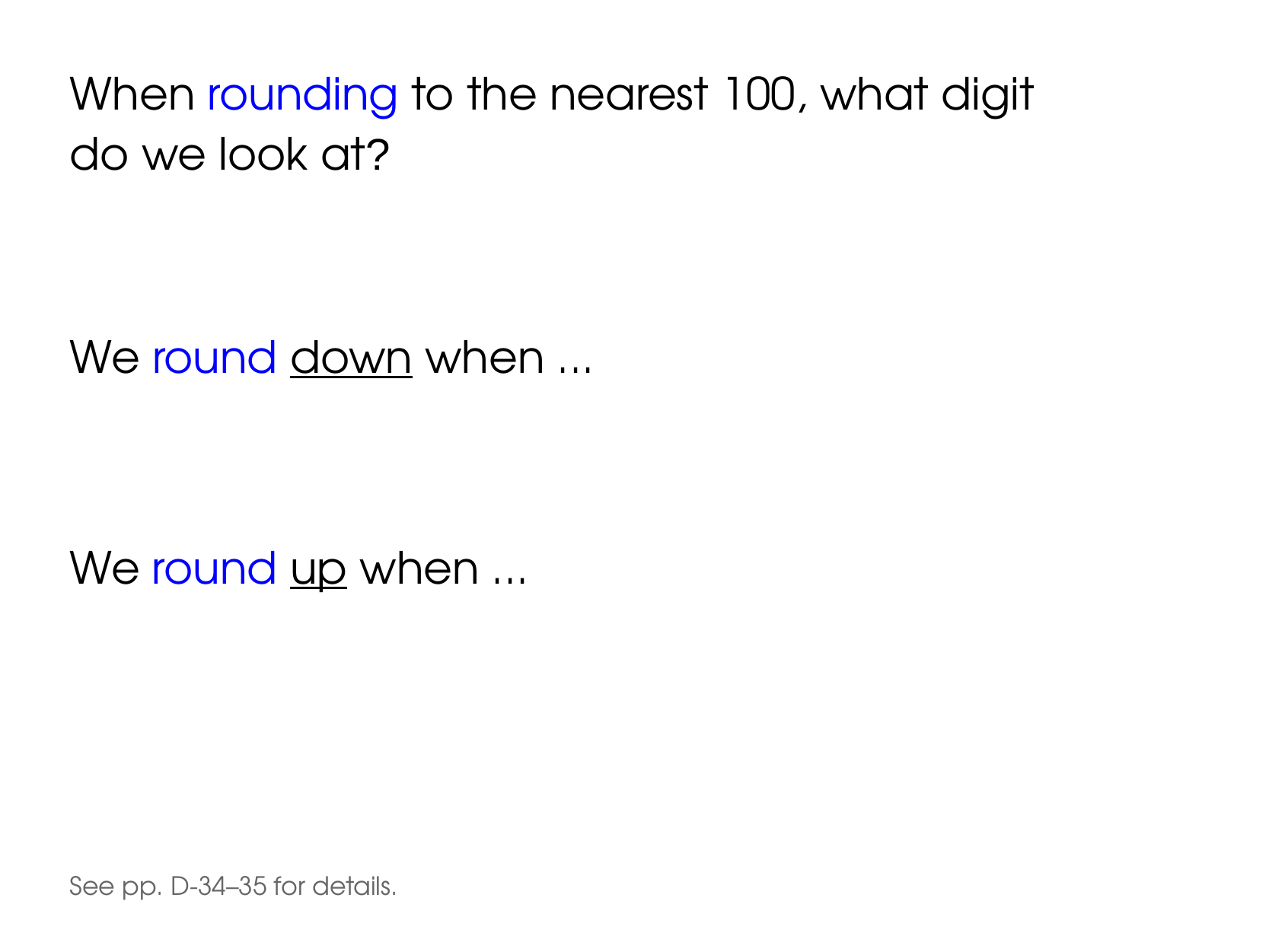

When rounding to the nearest 100, what digit do we look at?
We round down when ...
We round up when ...
See pp. D-34–35 for details.